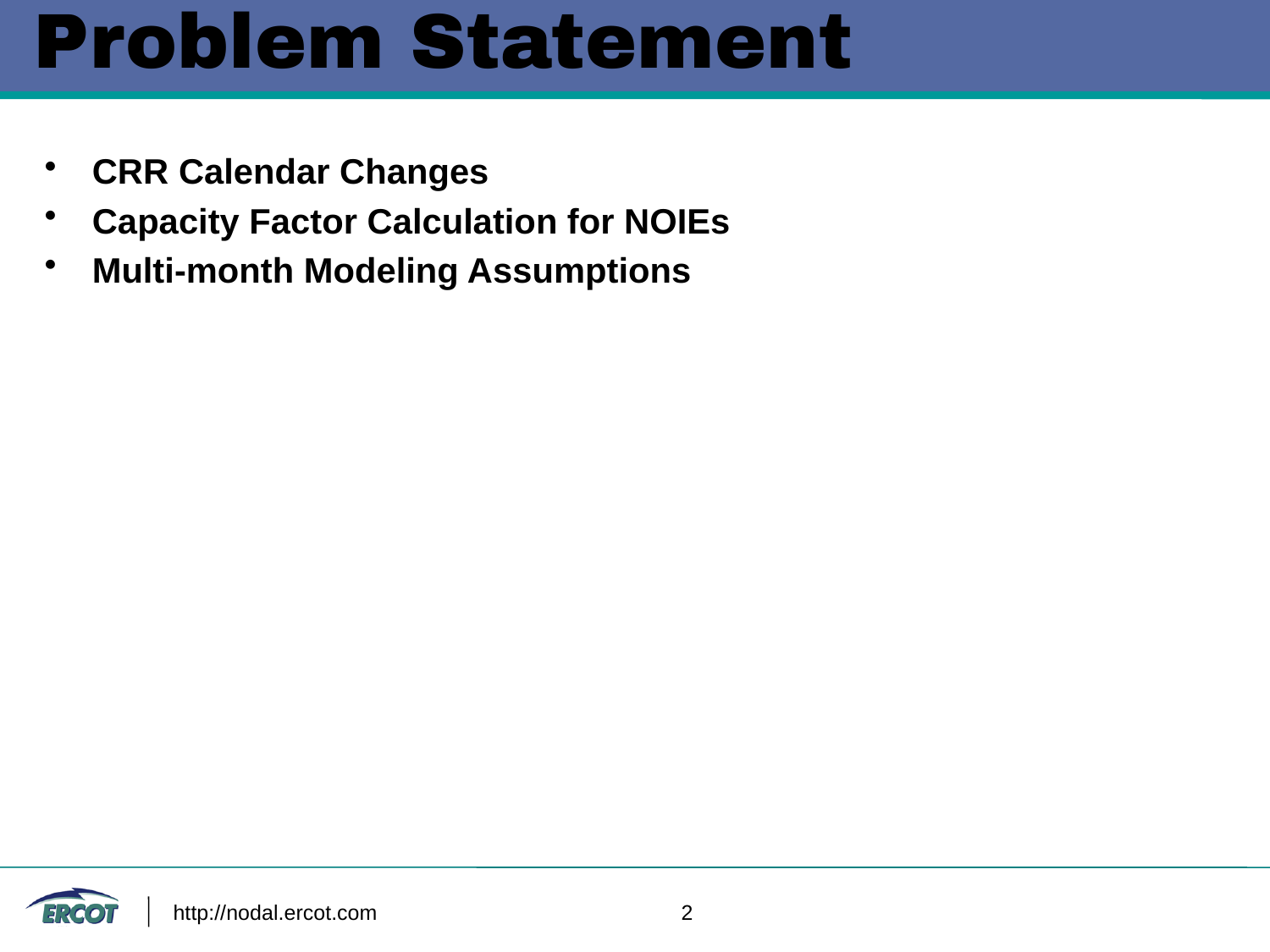

# Problem Statement
CRR Calendar Changes
Capacity Factor Calculation for NOIEs
Multi-month Modeling Assumptions
http://nodal.ercot.com 			2